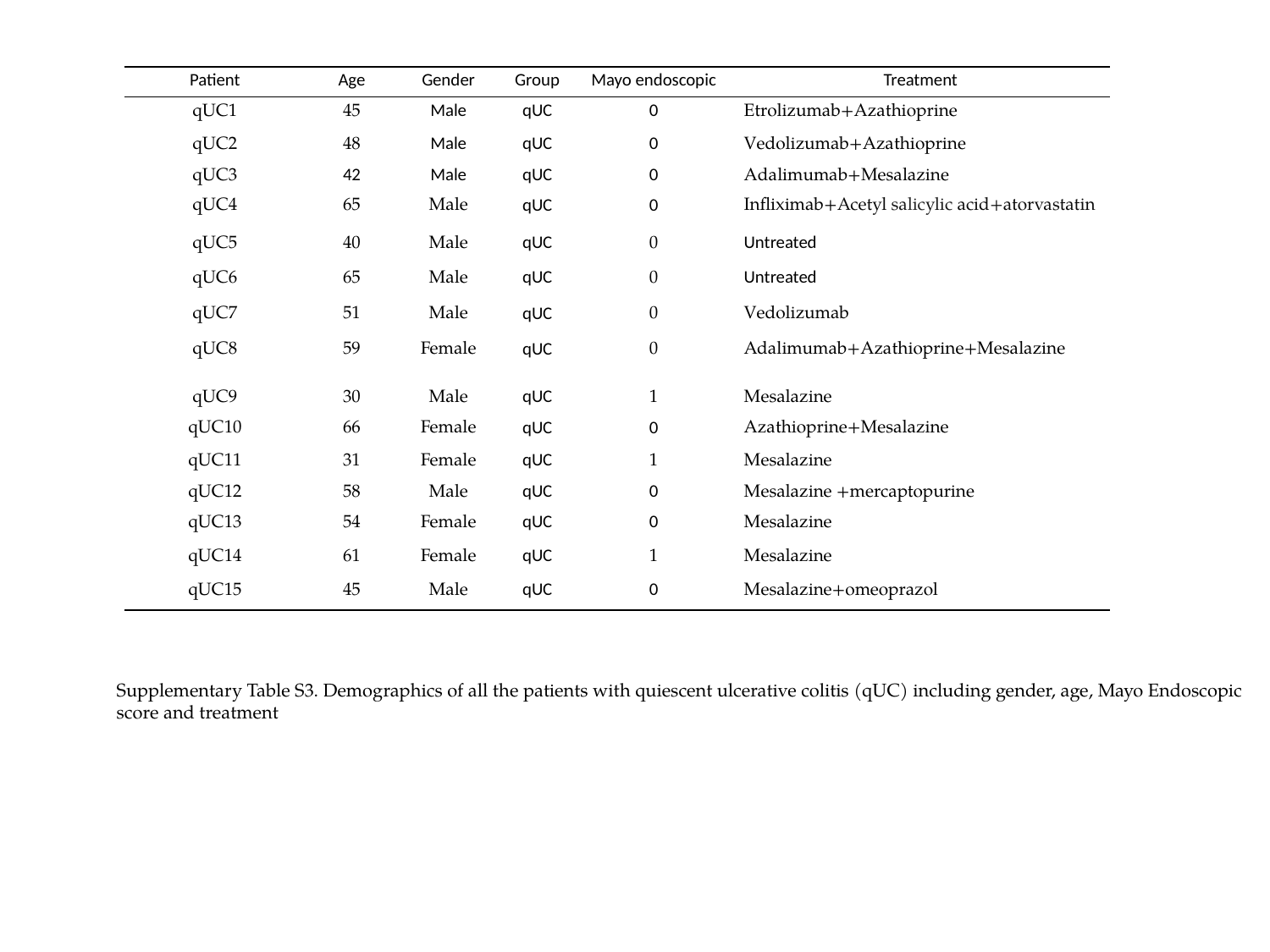

| Patient | Age | Gender | Group | Mayo endoscopic | Treatment |
| --- | --- | --- | --- | --- | --- |
| qUC1 | 45 | Male | qUC | 0 | Etrolizumab+Azathioprine |
| qUC2 | 48 | Male | qUC | 0 | Vedolizumab+Azathioprine |
| qUC3 | 42 | Male | qUC | 0 | Adalimumab+Mesalazine |
| qUC4 | 65 | Male | qUC | 0 | Infliximab+Acetyl salicylic acid+atorvastatin |
| qUC5 | 40 | Male | qUC | 0 | Untreated |
| qUC6 | 65 | Male | qUC | 0 | Untreated |
| qUC7 | 51 | Male | qUC | 0 | Vedolizumab |
| qUC8 | 59 | Female | qUC | 0 | Adalimumab+Azathioprine+Mesalazine |
| qUC9 | 30 | Male | qUC | 1 | Mesalazine |
| qUC10 | 66 | Female | qUC | 0 | Azathioprine+Mesalazine |
| qUC11 | 31 | Female | qUC | 1 | Mesalazine |
| qUC12 | 58 | Male | qUC | 0 | Mesalazine +mercaptopurine |
| qUC13 | 54 | Female | qUC | 0 | Mesalazine |
| qUC14 | 61 | Female | qUC | 1 | Mesalazine |
| qUC15 | 45 | Male | qUC | 0 | Mesalazine+omeoprazol |
Supplementary Table S3. Demographics of all the patients with quiescent ulcerative colitis (qUC) including gender, age, Mayo Endoscopic score and treatment